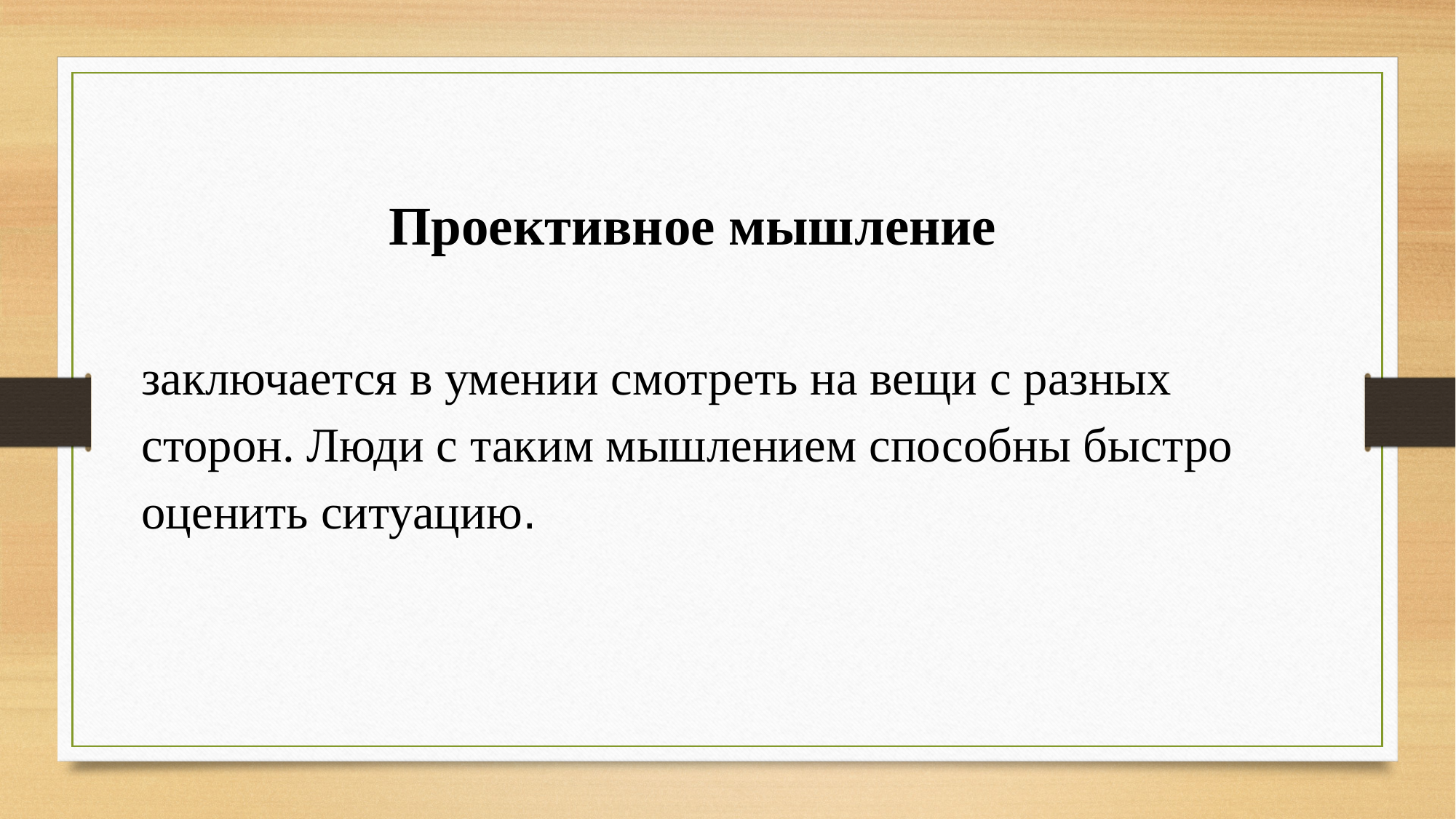

Проективное мышление
заключается в умении смотреть на вещи с разных сторон. Люди с таким мышлением способны быстро оценить ситуацию.